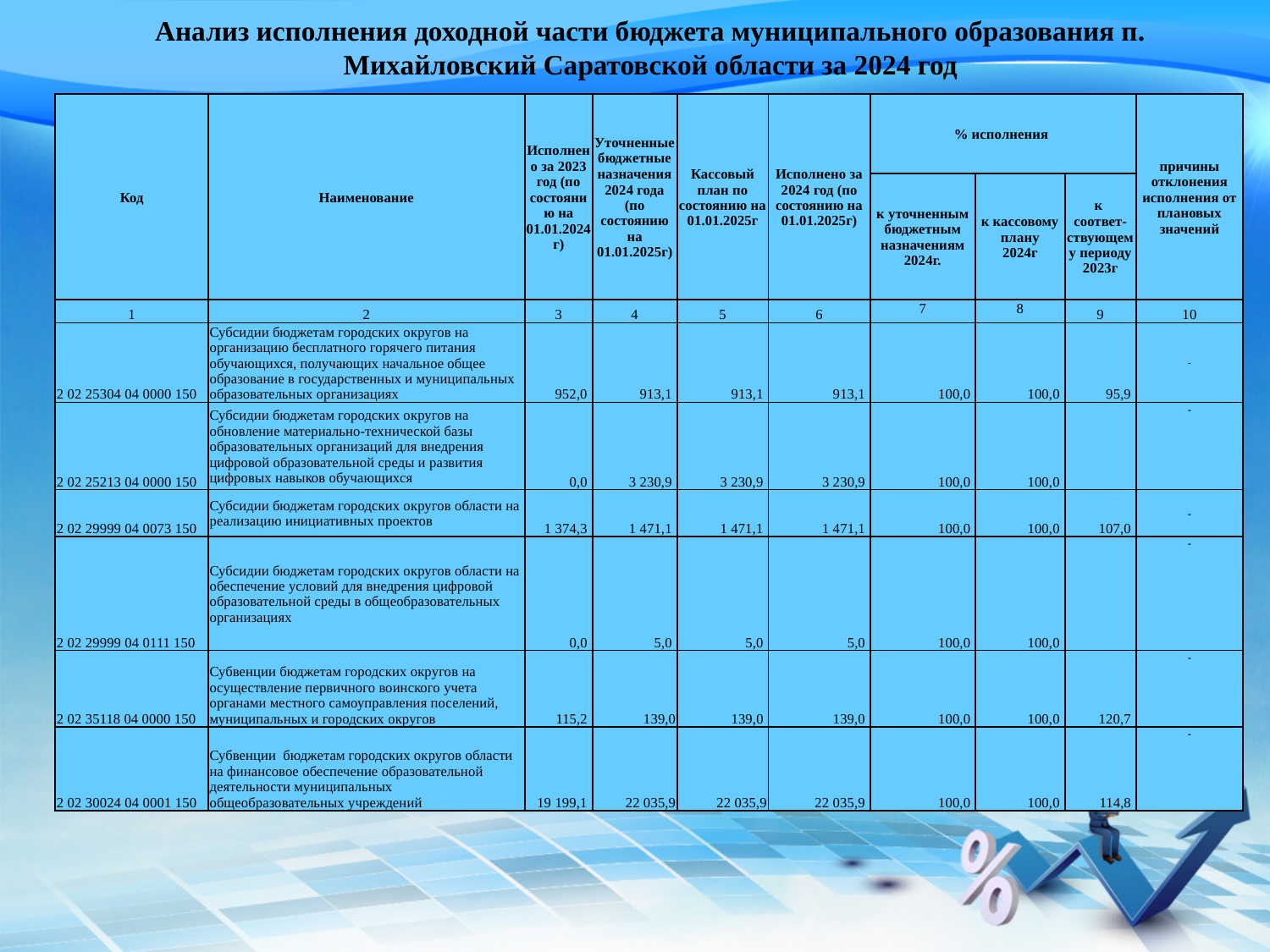

# Анализ исполнения доходной части бюджета муниципального образования п. Михайловский Саратовской области за 2024 год
| Код | Наименование | Исполнено за 2023 год (по состоянию на 01.01.2024г) | Уточненные бюджетные назначения 2024 года (по состоянию на 01.01.2025г) | Кассовый план по состоянию на 01.01.2025г | Исполнено за 2024 год (по состоянию на 01.01.2025г) | % исполнения |  |  | причины отклонения исполнения от плановых значений |
| --- | --- | --- | --- | --- | --- | --- | --- | --- | --- |
|  |  |  |  |  |  | к уточненным бюджетным назначениям 2024г. | к кассовому плану 2024г | к соответ-ствующему периоду 2023г |  |
| 1 | 2 | 3 | 4 | 5 | 6 | 7 | 8 | 9 | 10 |
| 2 02 25304 04 0000 150 | Субсидии бюджетам городских округов на организацию бесплатного горячего питания обучающихся, получающих начальное общее образование в государственных и муниципальных образовательных организациях | 952,0 | 913,1 | 913,1 | 913,1 | 100,0 | 100,0 | 95,9 | - |
| 2 02 25213 04 0000 150 | Субсидии бюджетам городских округов на обновление материально-технической базы образовательных организаций для внедрения цифровой образовательной среды и развития цифровых навыков обучающихся | 0,0 | 3 230,9 | 3 230,9 | 3 230,9 | 100,0 | 100,0 |  | - |
| 2 02 29999 04 0073 150 | Субсидии бюджетам городских округов области на реализацию инициативных проектов | 1 374,3 | 1 471,1 | 1 471,1 | 1 471,1 | 100,0 | 100,0 | 107,0 | - |
| 2 02 29999 04 0111 150 | Субсидии бюджетам городских округов области на обеспечение условий для внедрения цифровой образовательной среды в общеобразовательных организациях | 0,0 | 5,0 | 5,0 | 5,0 | 100,0 | 100,0 |  | - |
| 2 02 35118 04 0000 150 | Субвенции бюджетам городских округов на осуществление первичного воинского учета органами местного самоуправления поселений, муниципальных и городских округов | 115,2 | 139,0 | 139,0 | 139,0 | 100,0 | 100,0 | 120,7 | - |
| 2 02 30024 04 0001 150 | Субвенции бюджетам городских округов области на финансовое обеспечение образовательной деятельности муниципальных общеобразовательных учреждений | 19 199,1 | 22 035,9 | 22 035,9 | 22 035,9 | 100,0 | 100,0 | 114,8 | - |